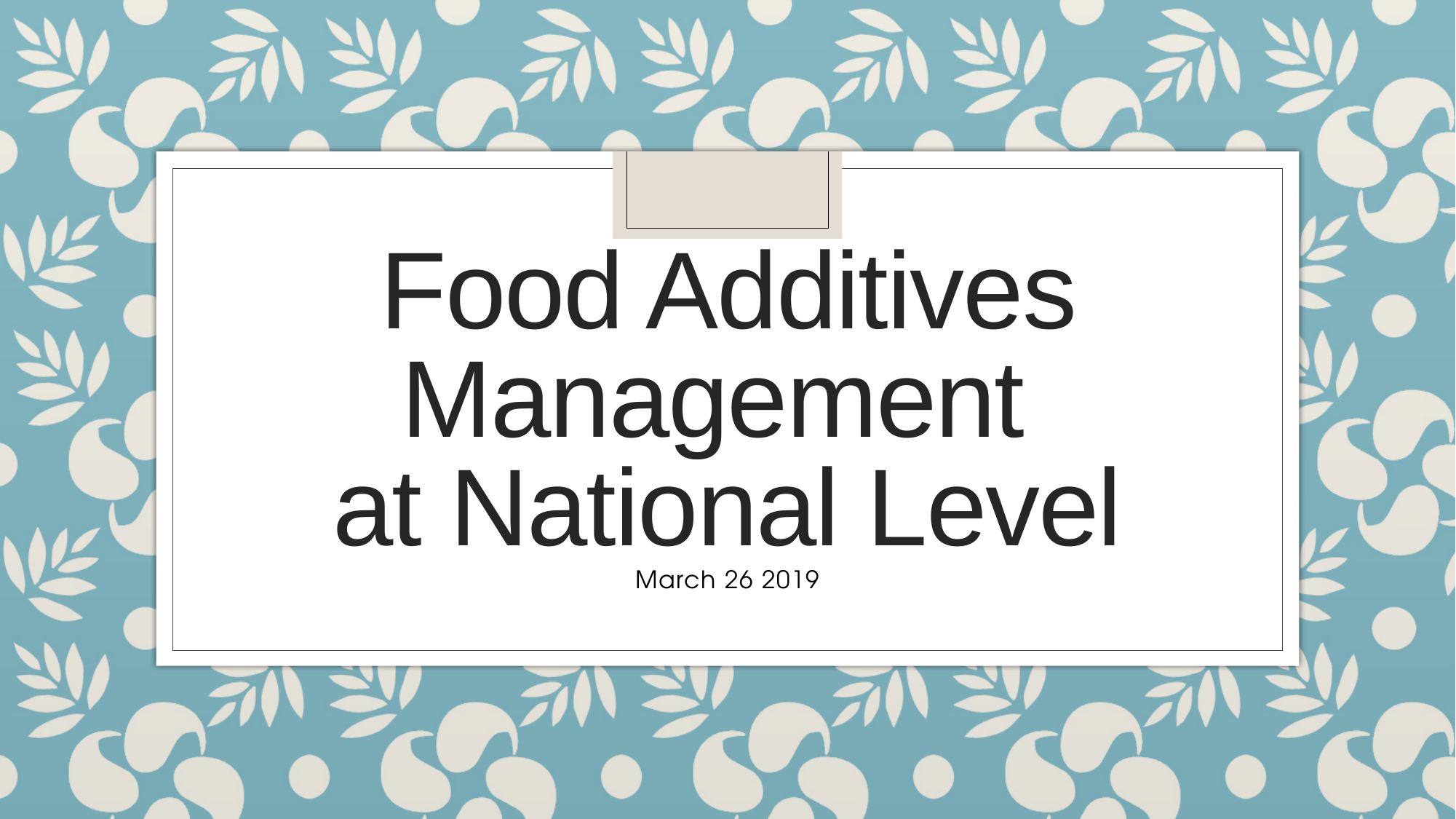

# Food Additives Management at National Level
March 26 2019